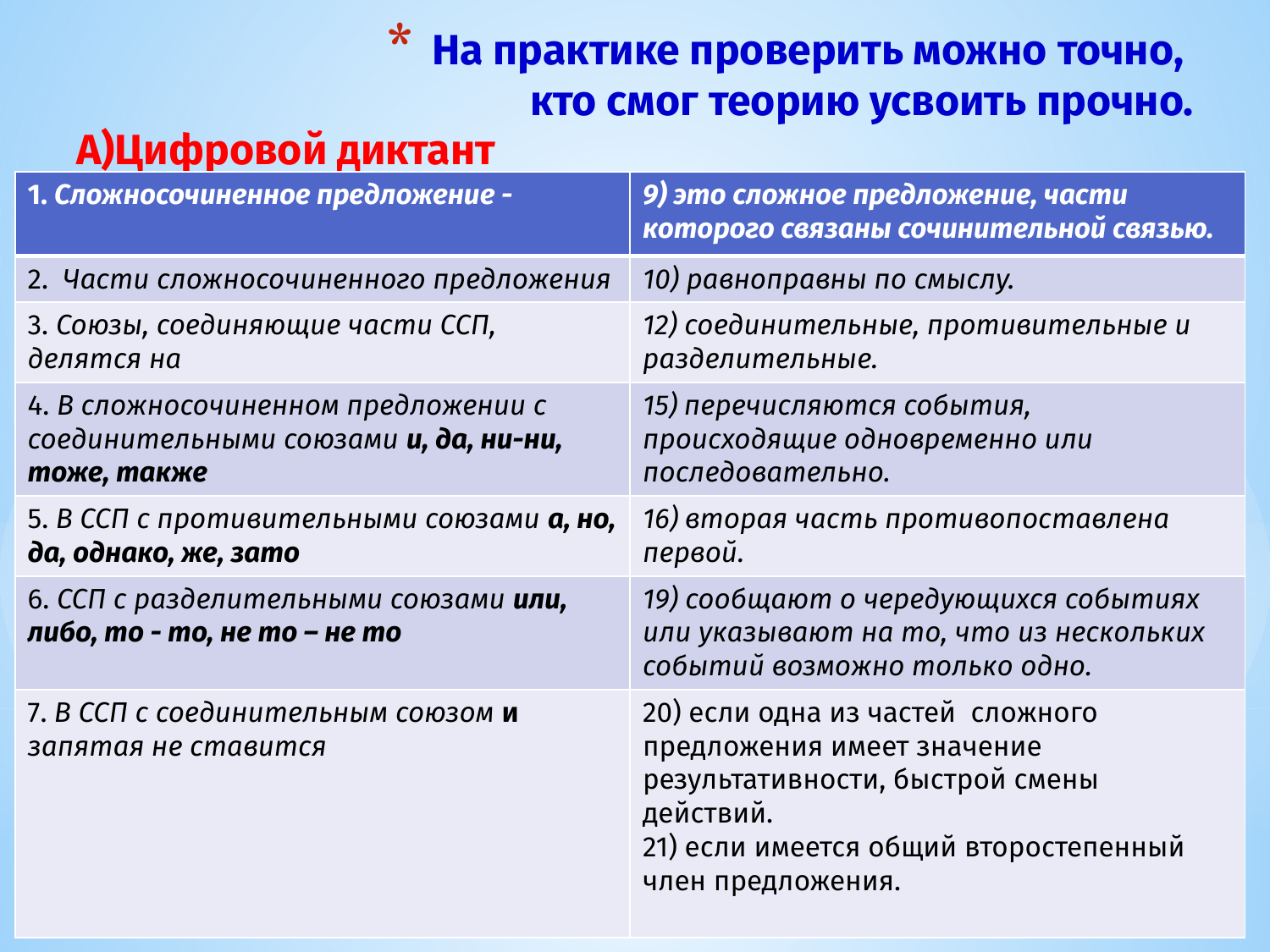

# На практике проверить можно точно, кто смог теорию усвоить прочно.
А)Цифровой диктант

| 1. Сложносочиненное предложение - | 9) это сложное предложение, части которого связаны сочинительной связью. |
| --- | --- |
| 2. Части сложносочиненного предложения | 10) равноправны по смыслу. |
| 3. Союзы, соединяющие части ССП, делятся на | 12) соединительные, противительные и разделительные. |
| 4. В сложносочиненном предложении с соединительными союзами и, да, ни-ни, тоже, также | 15) перечисляются события, происходящие одновременно или последовательно. |
| 5. В ССП с противительными союзами а, но, да, однако, же, зато | 16) вторая часть противопоставлена первой. |
| 6. ССП с разделительными союзами или, либо, то - то, не то – не то | 19) сообщают о чередующихся событиях или указывают на то, что из нескольких событий возможно только одно. |
| 7. В ССП с соединительным союзом и запятая не ставится | 20) если одна из частей сложного предложения имеет значение результативности, быстрой смены действий. 21) если имеется общий второстепенный член предложения. |